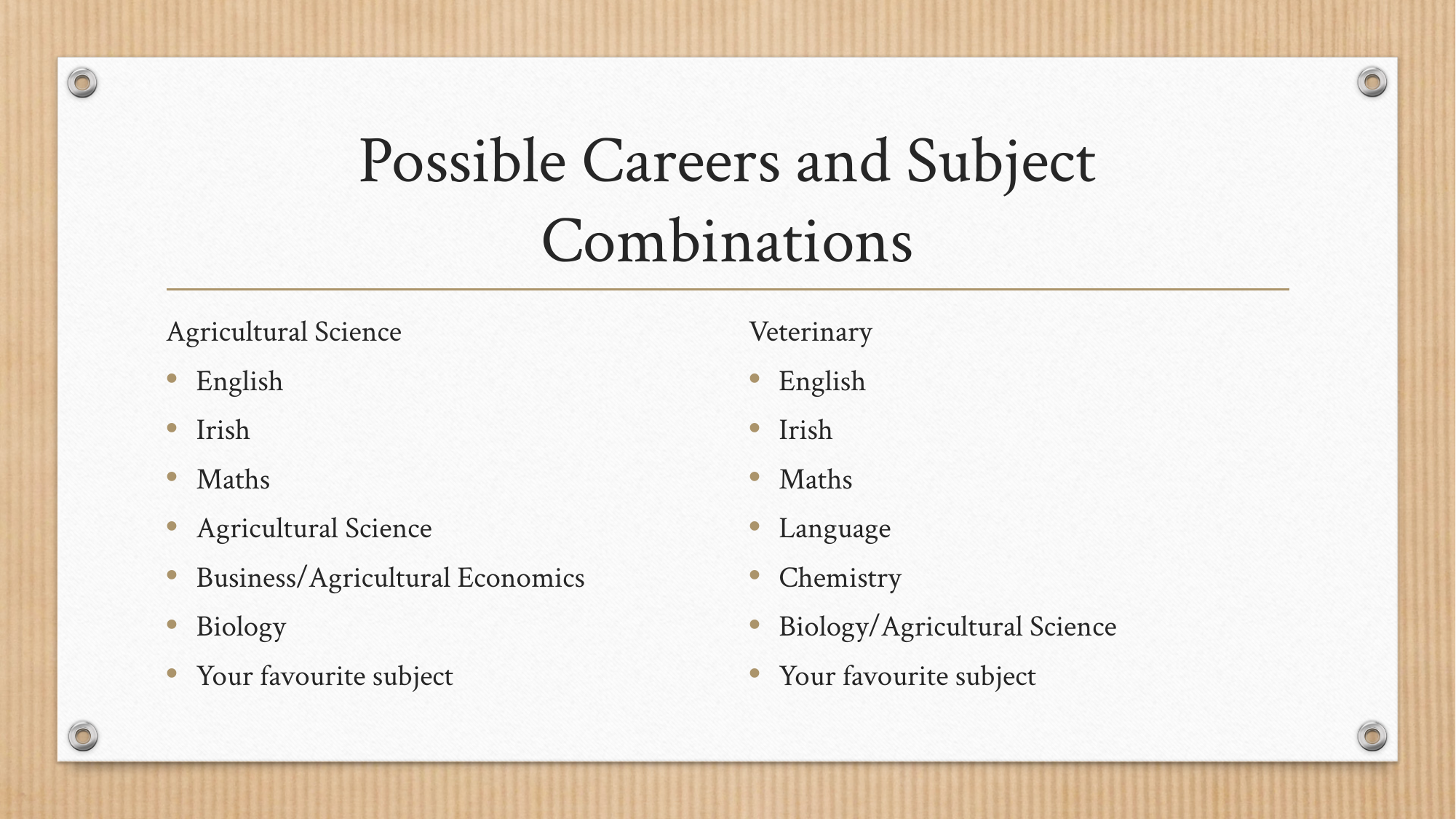

# Possible Careers and Subject Combinations
Agricultural Science
English
Irish
Maths
Agricultural Science
Business/Agricultural Economics
Biology
Your favourite subject
Veterinary
English
Irish
Maths
Language
Chemistry
Biology/Agricultural Science
Your favourite subject